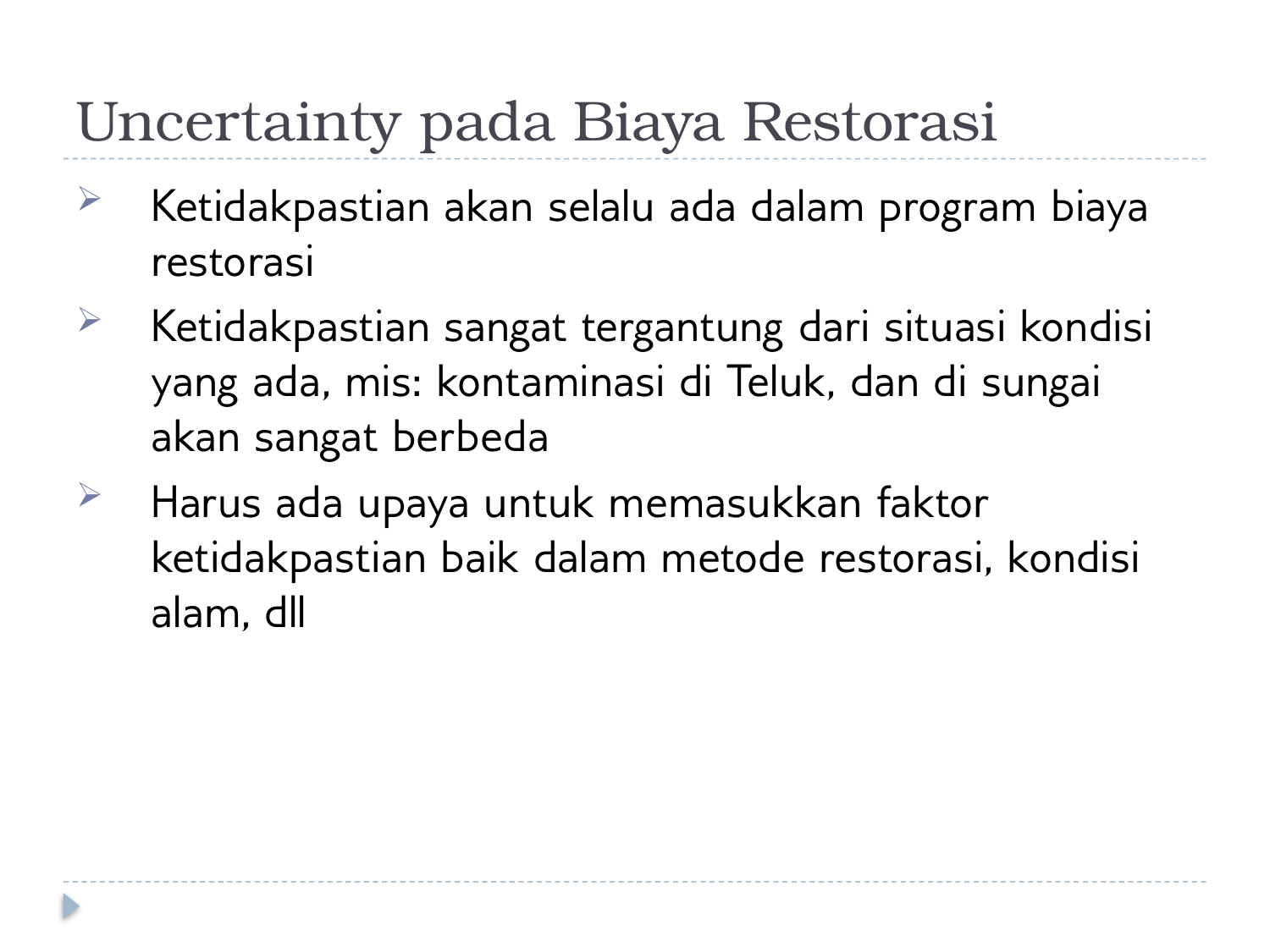

# Uncertainty pada Biaya Restorasi
Ketidakpastian akan selalu ada dalam program biaya restorasi
Ketidakpastian sangat tergantung dari situasi kondisi yang ada, mis: kontaminasi di Teluk, dan di sungai akan sangat berbeda
Harus ada upaya untuk memasukkan faktor ketidakpastian baik dalam metode restorasi, kondisi alam, dll